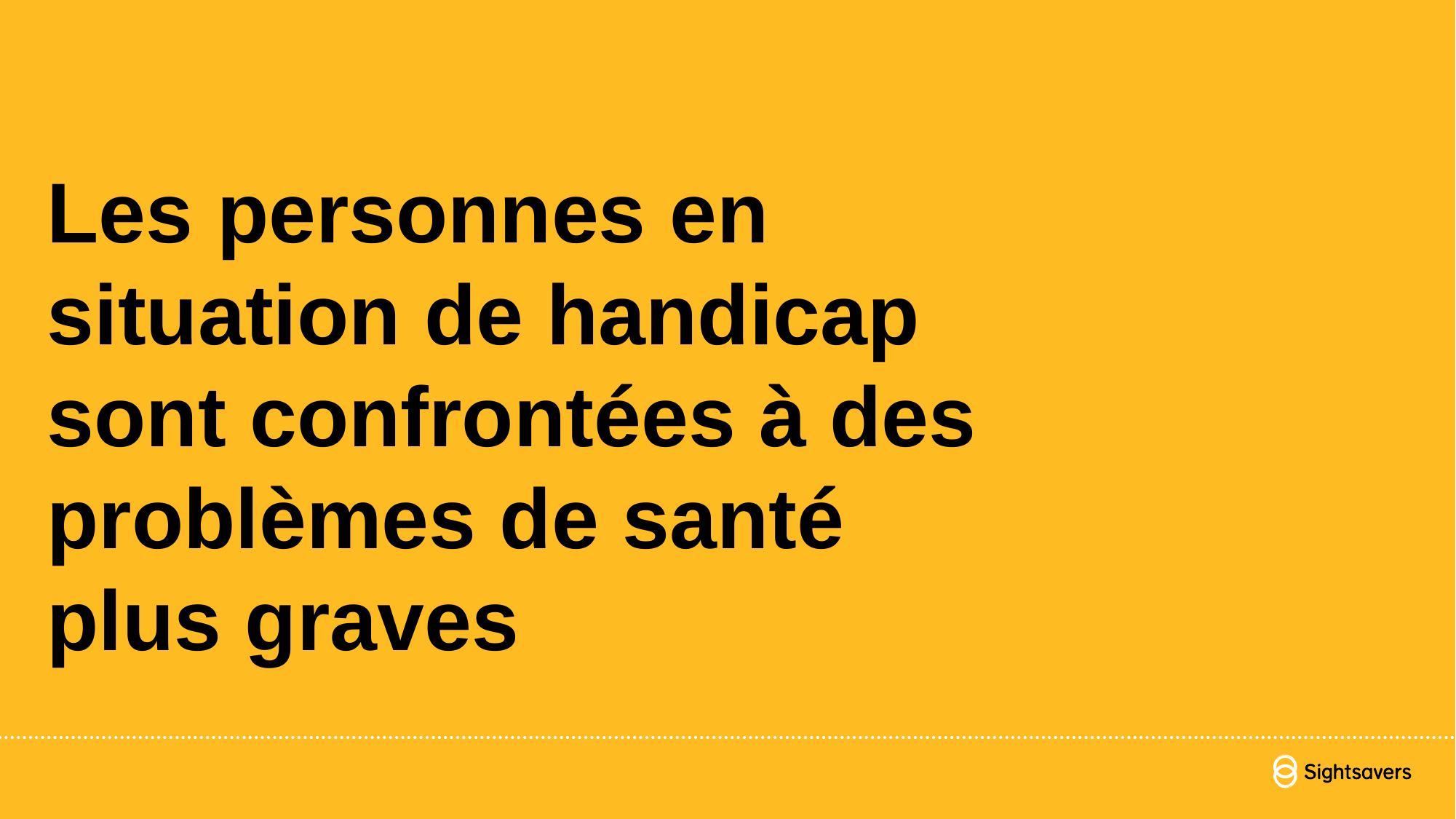

# Les personnes en situation de handicap sont confrontées à des problèmes de santé plus graves